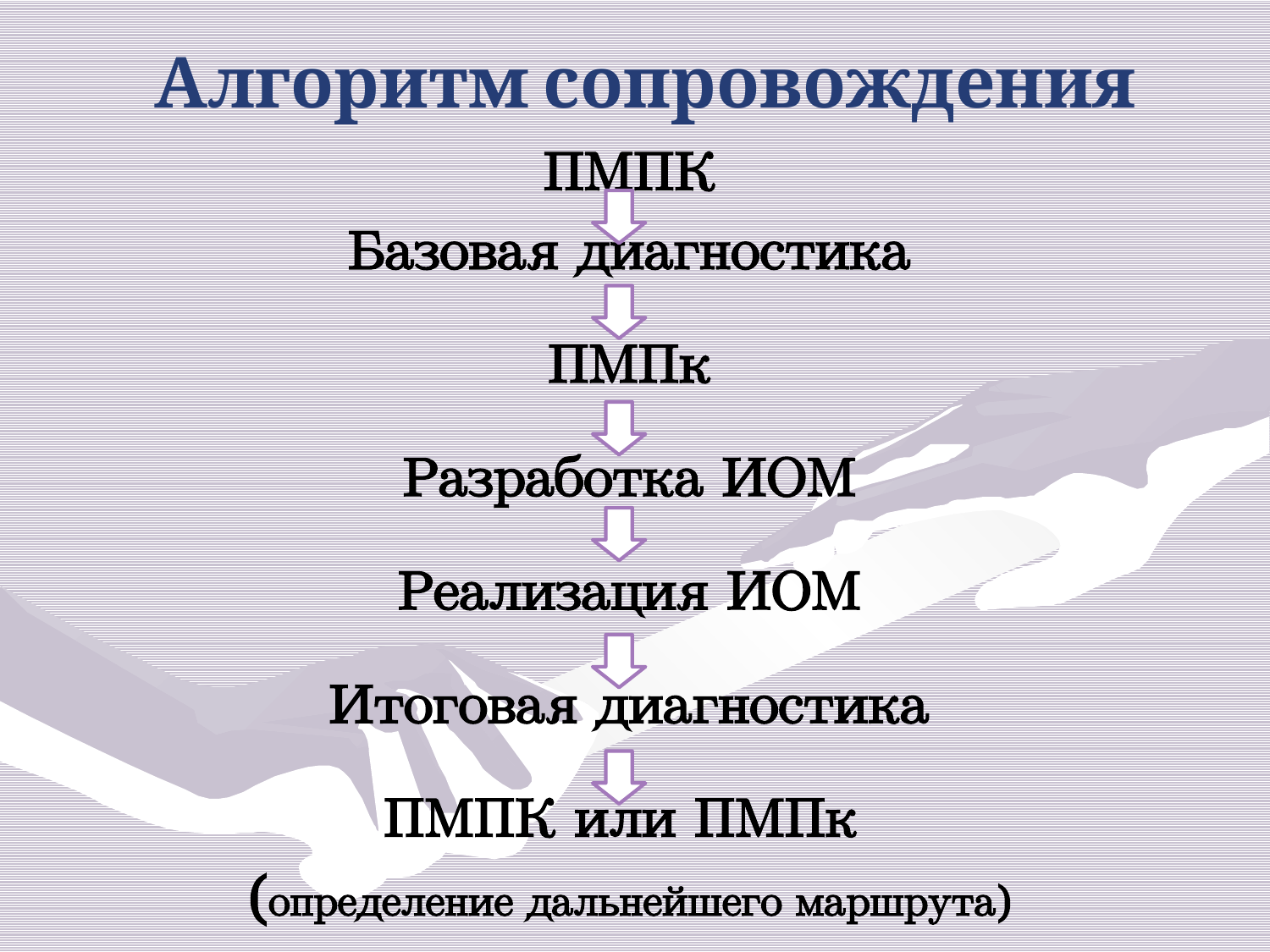

# Алгоритм сопровождения
ПМПК
Базовая диагностика

ПМПк

Разработка ИОМ

Реализация ИОМ

Итоговая диагностика

ПМПК или ПМПк
(определение дальнейшего маршрута)